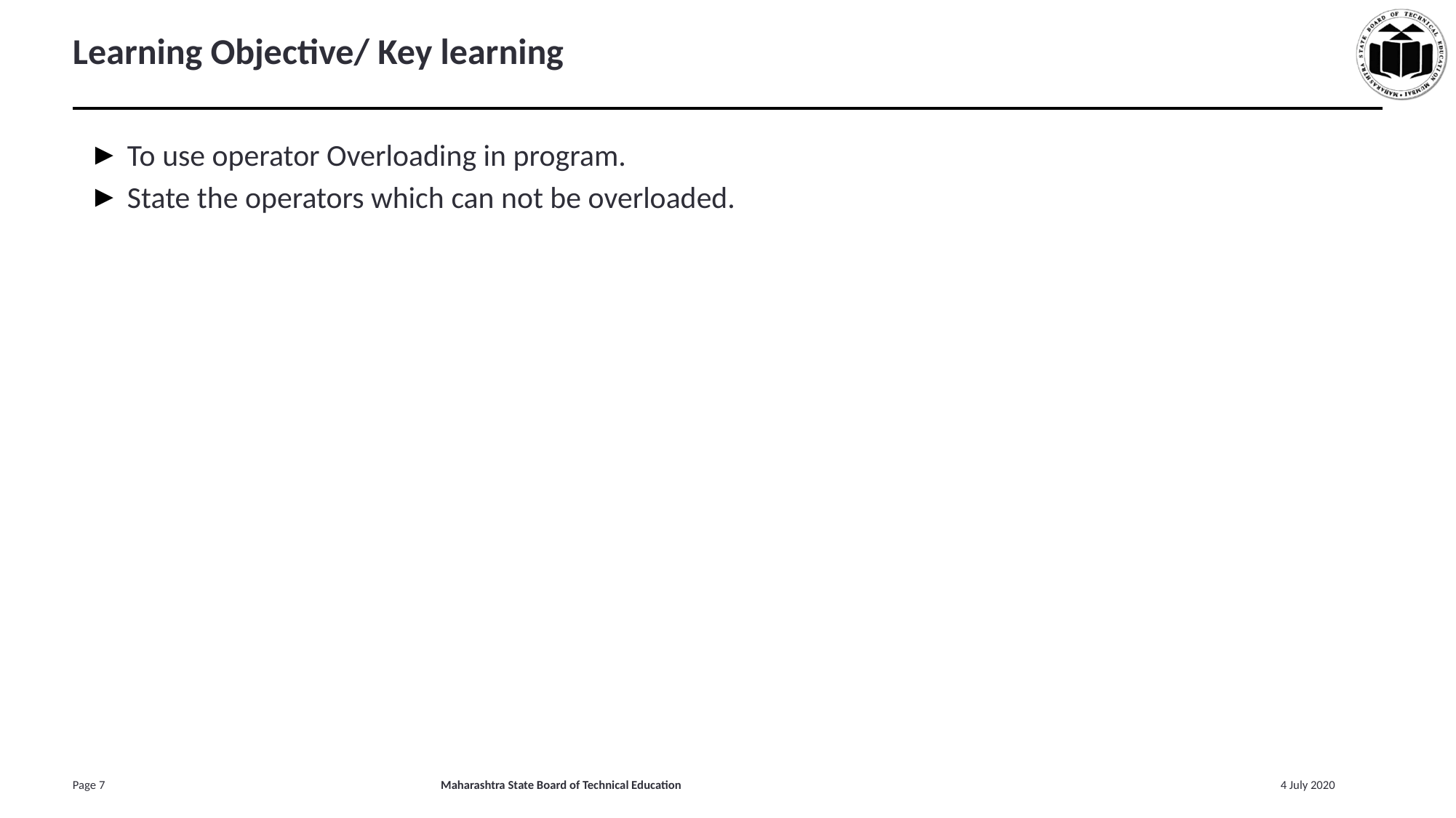

# Learning Objective/ Key learning
To use operator Overloading in program.
State the operators which can not be overloaded.